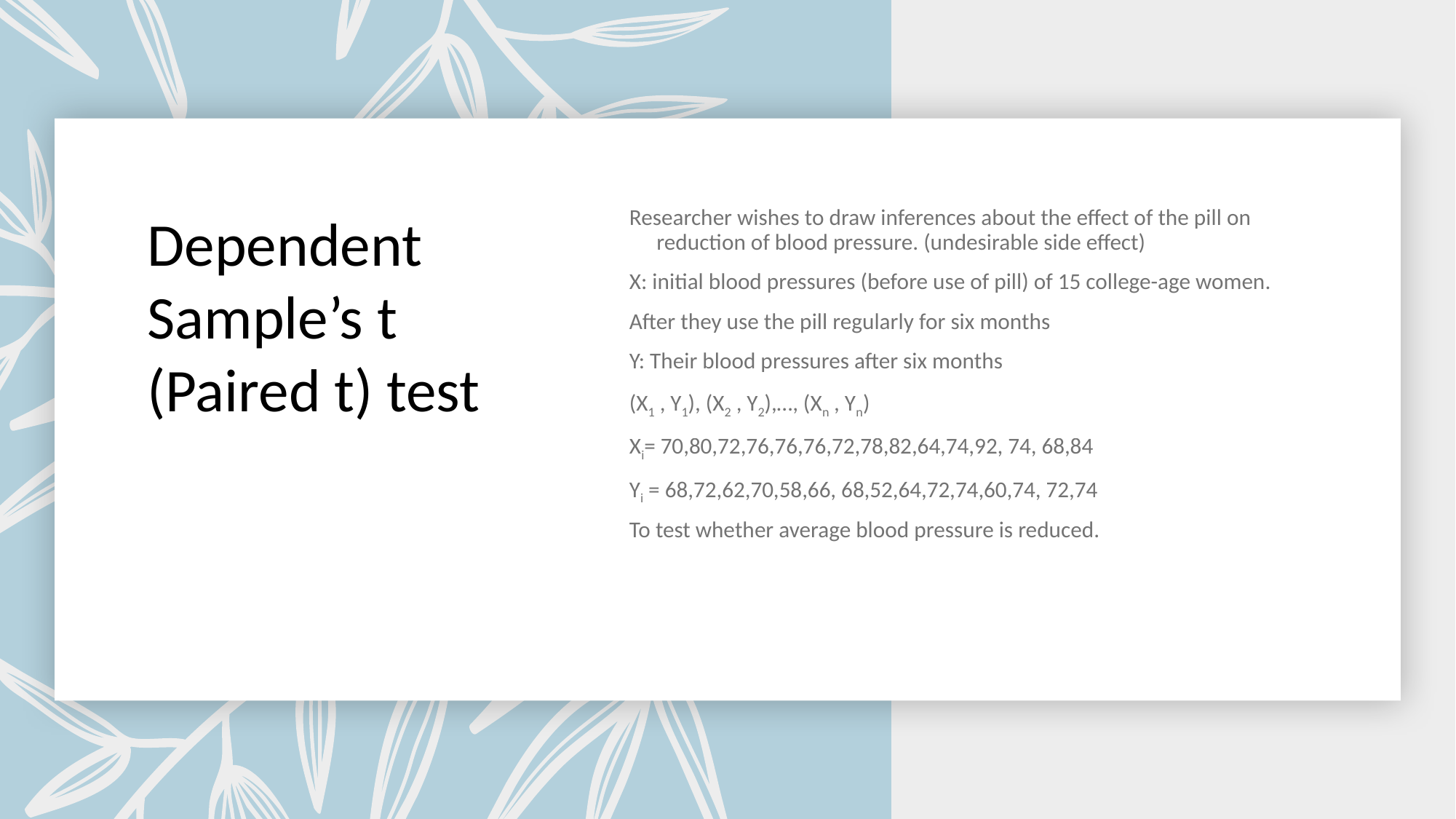

# Dependent Sample’s t (Paired t) test
Researcher wishes to draw inferences about the effect of the pill on reduction of blood pressure. (undesirable side effect)
X: initial blood pressures (before use of pill) of 15 college-age women.
After they use the pill regularly for six months
Y: Their blood pressures after six months
(X1 , Y1), (X2 , Y2),…, (Xn , Yn)
Xi= 70,80,72,76,76,76,72,78,82,64,74,92, 74, 68,84
Yi = 68,72,62,70,58,66, 68,52,64,72,74,60,74, 72,74
To test whether average blood pressure is reduced.